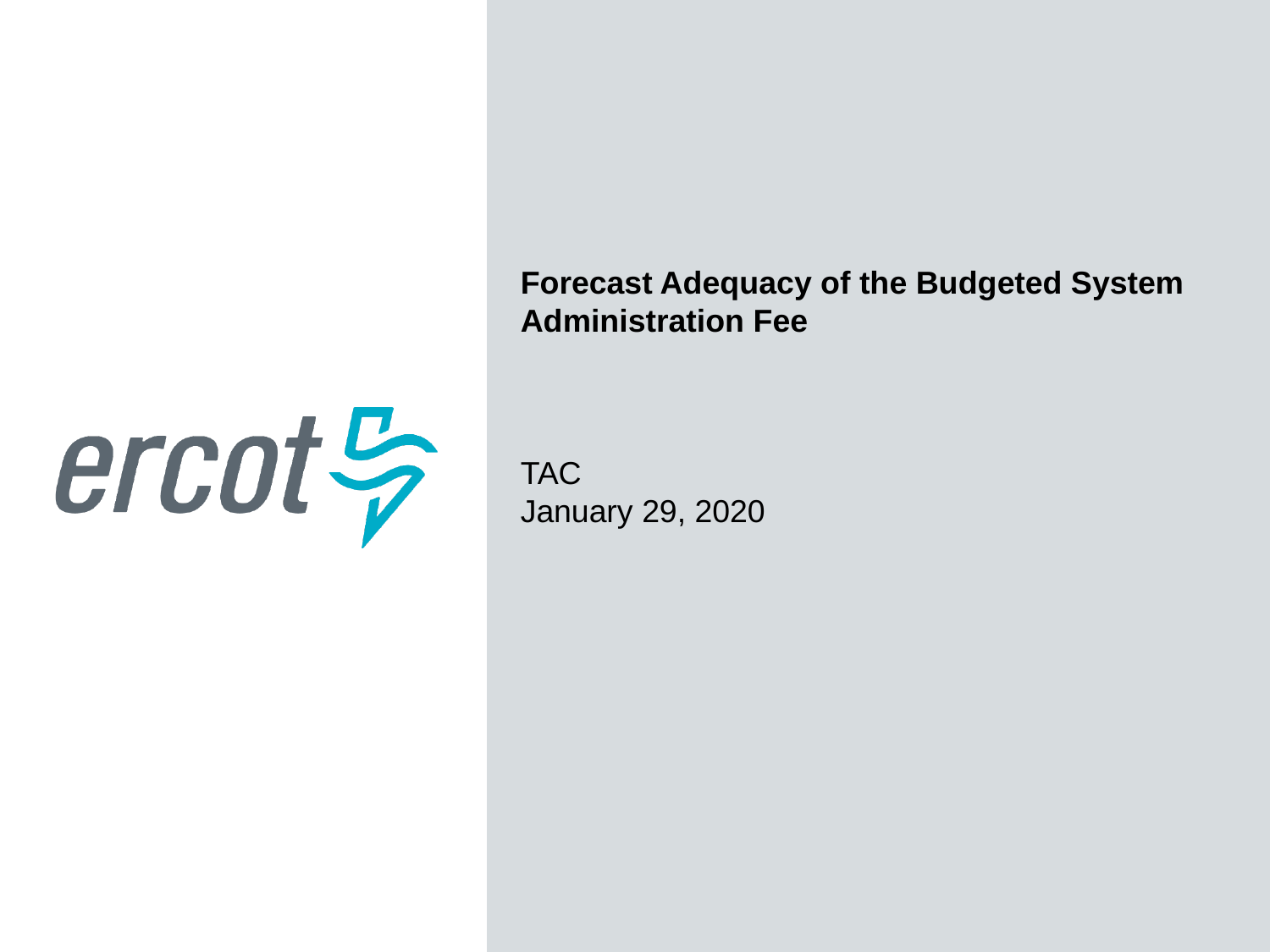

Forecast Adequacy of the Budgeted System Administration Fee

TAC
January 29, 2020